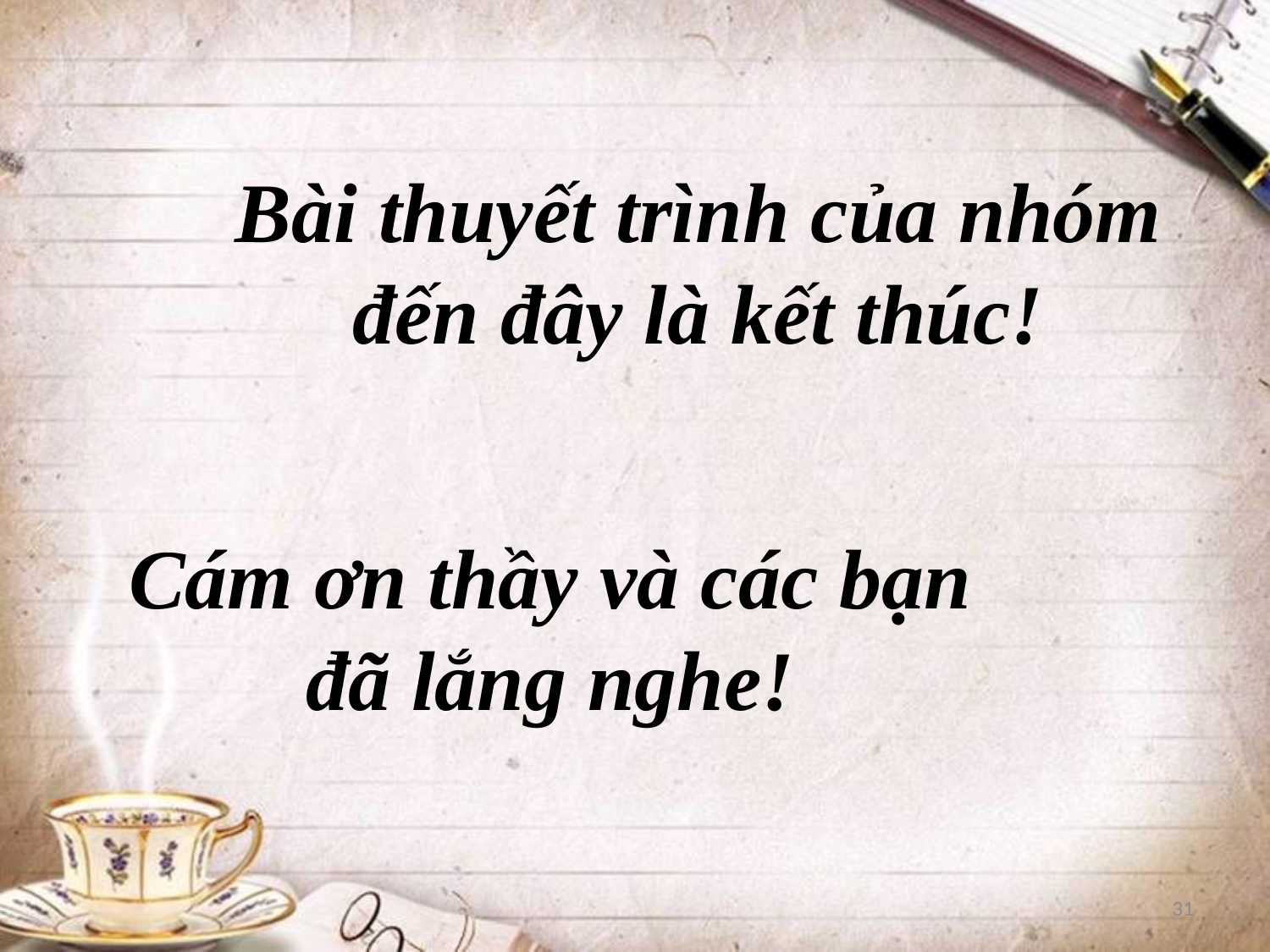

# Bài thuyết trình của nhóm đến đây là kết thúc!
Cám ơn thầy và các bạn đã lắng nghe!
31